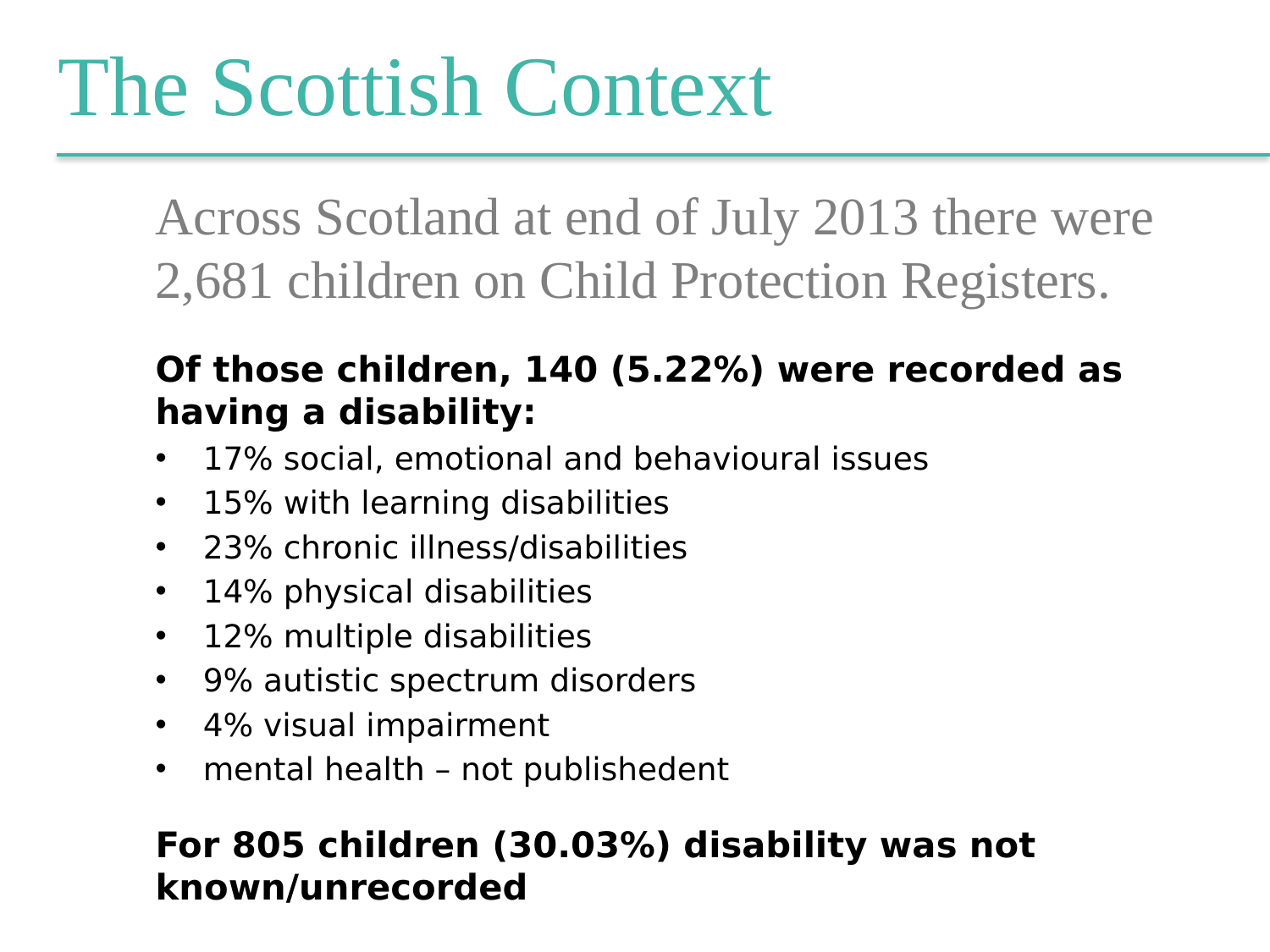

The Scottish Context
Across Scotland at end of July 2013 there were 2,681 children on Child Protection Registers.

Of those children, 140 (5.22%) were recorded as having a disability:
17% social, emotional and behavioural issues
15% with learning disabilities
23% chronic illness/disabilities
14% physical disabilities
12% multiple disabilities
9% autistic spectrum disorders
4% visual impairment
mental health – not publishedent

For 805 children (30.03%) disability was not known/unrecorded